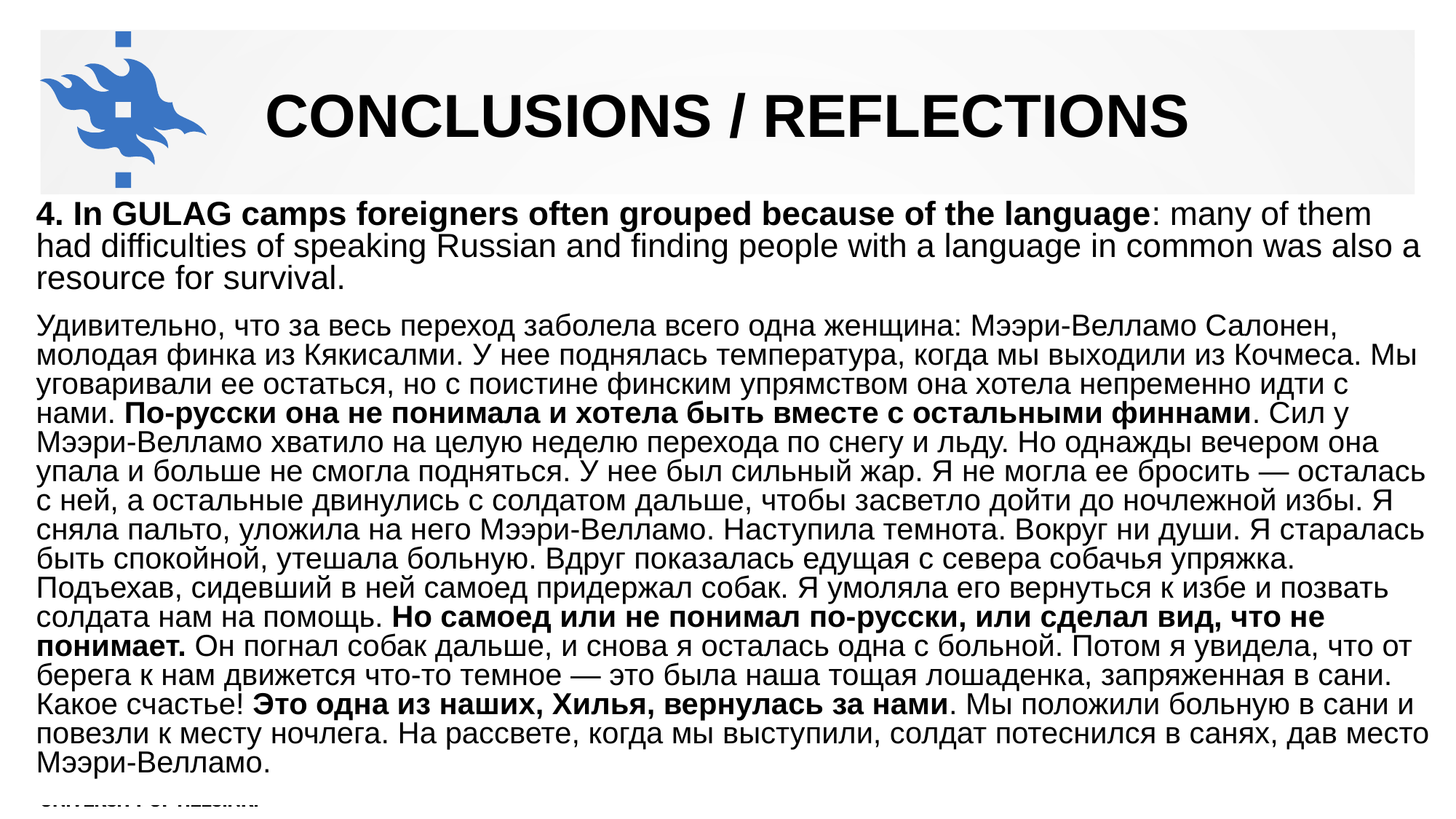

# Conclusions / reflections
4. In GULAG camps foreigners often grouped because of the language: many of them had difficulties of speaking Russian and finding people with a language in common was also a resource for survival.
Удивительно, что за весь переход заболела всего одна женщина: Мээри-Велламо Салонен, молодая финка из Кякисалми. У нее поднялась температура, когда мы выходили из Кочмеса. Мы уговаривали ее остаться, но с поистине финским упрямством она хотела непременно идти с нами. По-русски она не понимала и хотела быть вместе с остальными финнами. Сил у Мээри-Велламо хватило на целую неделю перехода по снегу и льду. Но однажды вечером она упала и больше не смогла подняться. У нее был сильный жар. Я не могла ее бросить — осталась с ней, а остальные двинулись с солдатом дальше, чтобы засветло дойти до ночлежной избы. Я сняла пальто, уложила на него Мээри-Велламо. Наступила темнота. Вокруг ни души. Я старалась быть спокойной, утешала больную. Вдруг показалась едущая с севера собачья упряжка. Подъехав, сидевший в ней самоед придержал собак. Я умоляла его вернуться к избе и позвать солдата нам на помощь. Но самоед или не понимал по-русски, или сделал вид, что не понимает. Он погнал собак дальше, и снова я осталась одна с больной. Потом я увидела, что от берега к нам движется что-то темное — это была наша тощая лошаденка, запряженная в сани. Какое счастье! Это одна из наших, Хилья, вернулась за нами. Мы положили больную в сани и повезли к месту ночлега. На рассвете, когда мы выступили, солдат потеснился в санях, дав место Мээри-Велламо.